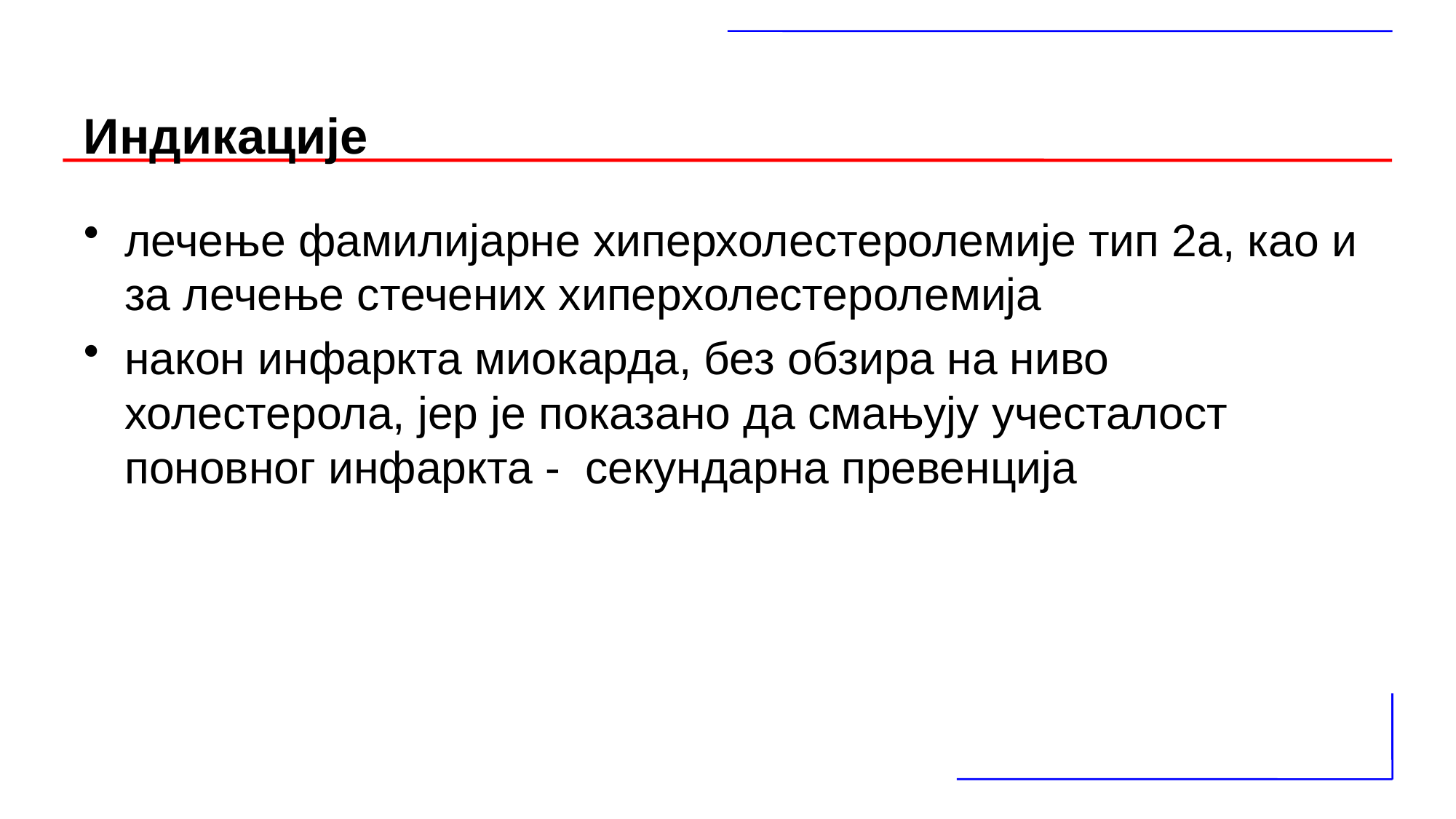

# Индикације
лечење фамилијарне хиперхолестеролемије тип 2а, као и за лечење стечених хиперхолестеролемија
након инфаркта миокарда, без обзира на ниво холестерола, јер је показано да смањују учесталост поновног инфаркта -  секундарна превенција